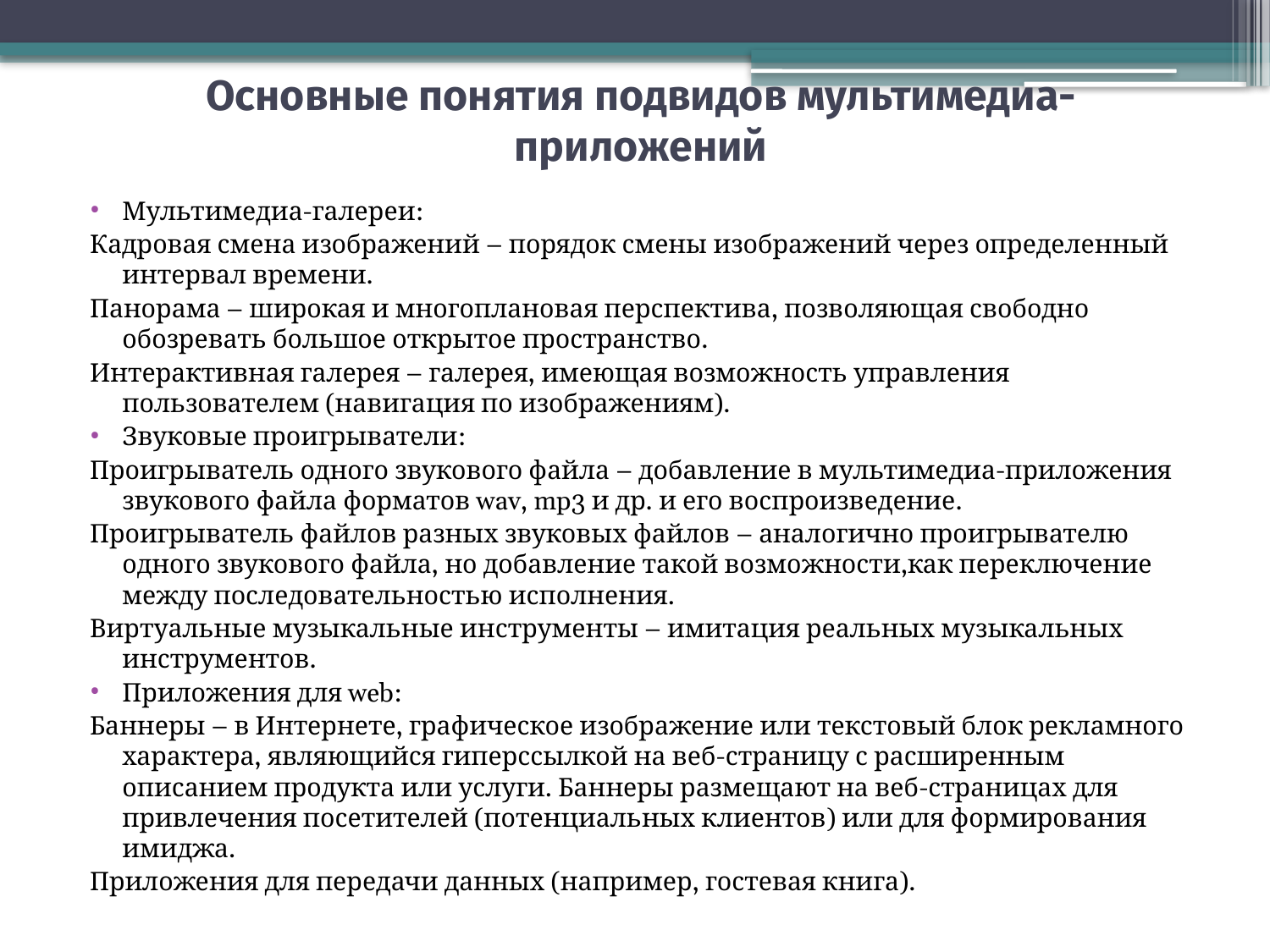

# Основные понятия подвидов мультимедиа-приложений
Мультимедиа-галереи:
Кадровая смена изображений – порядок смены изображений через определенный интервал времени.
Панорама – широкая и многоплановая перспектива, позволяющая свободно обозревать большое открытое пространство.
Интерактивная галерея – галерея, имеющая возможность управления пользователем (навигация по изображениям).
Звуковые проигрыватели:
Проигрыватель одного звукового файла – добавление в мультимедиа-приложения звукового файла форматов wav, mp3 и др. и его воспроизведение.
Проигрыватель файлов разных звуковых файлов – аналогично проигрывателю одного звукового файла, но добавление такой возможности,как переключение между последовательностью исполнения.
Виртуальные музыкальные инструменты – имитация реальных музыкальных инструментов.
Приложения для web:
Баннеры – в Интернете, графическое изображение или текстовый блок рекламного характера, являющийся гиперссылкой на веб-страницу с расширенным описанием продукта или услуги. Баннеры размещают на веб-страницах для привлечения посетителей (потенциальных клиентов) или для формирования имиджа.
Приложения для передачи данных (например, гостевая книга).